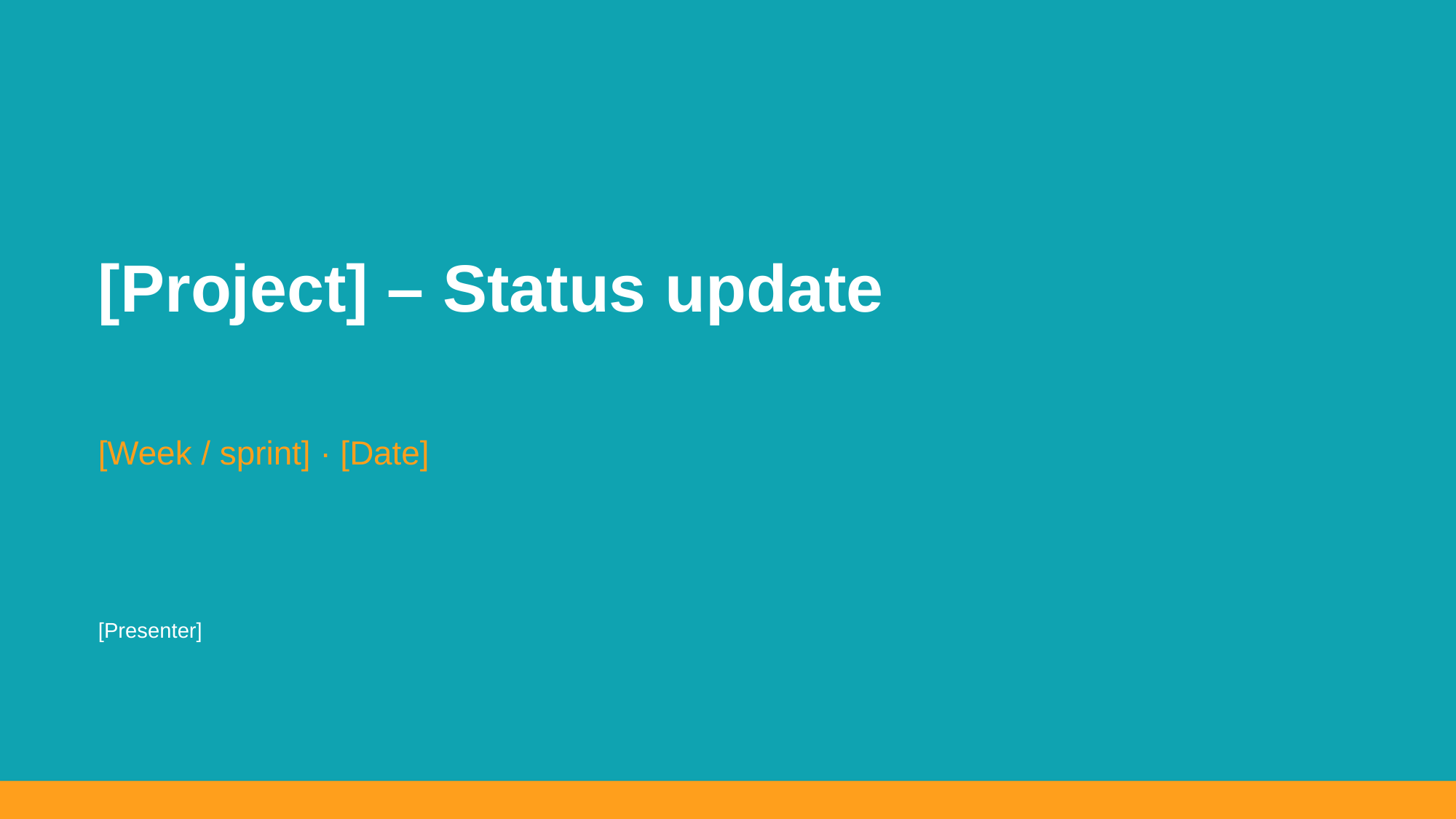

[Project] – Status update
[Week / sprint] · [Date]
[Presenter]